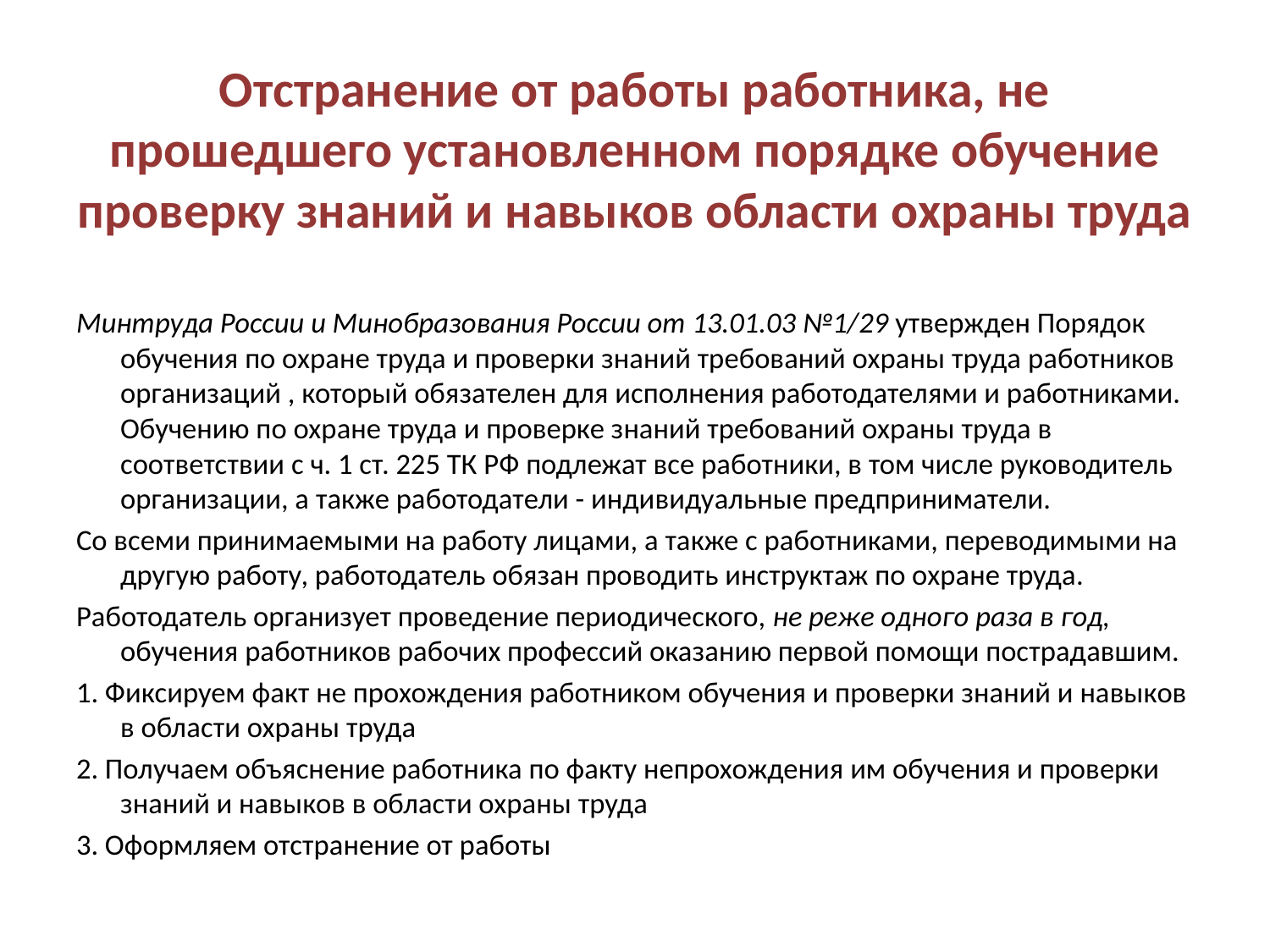

# Отстранение от работы работника, не прошедшего установленном порядке обучение проверку знаний и навыков области охраны труда
Минтруда России и Минобразования России от 13.01.03 №1/29 утвержден Порядок обучения по охране труда и проверки знаний требований охраны труда работников организаций , который обязателен для исполнения работодателями и работниками. Обучению по охране труда и проверке знаний требований охраны труда в соответствии с ч. 1 ст. 225 ТК РФ подлежат все работники, в том числе руководитель организации, а также работодатели - индивидуальные предприниматели.
Со всеми принимаемыми на работу лицами, а также с работниками, переводимыми на другую работу, работодатель обязан проводить инструктаж по охране труда.
Работодатель организует проведение периодического, не реже одного раза в год, обучения работников рабочих профессий оказанию первой помощи пострадавшим.
1. Фиксируем факт не прохождения работником обучения и проверки знаний и навыков в области охраны труда
2. Получаем объяснение работника по факту непрохождения им обучения и проверки знаний и навыков в области охраны труда
3. Оформляем отстранение от работы